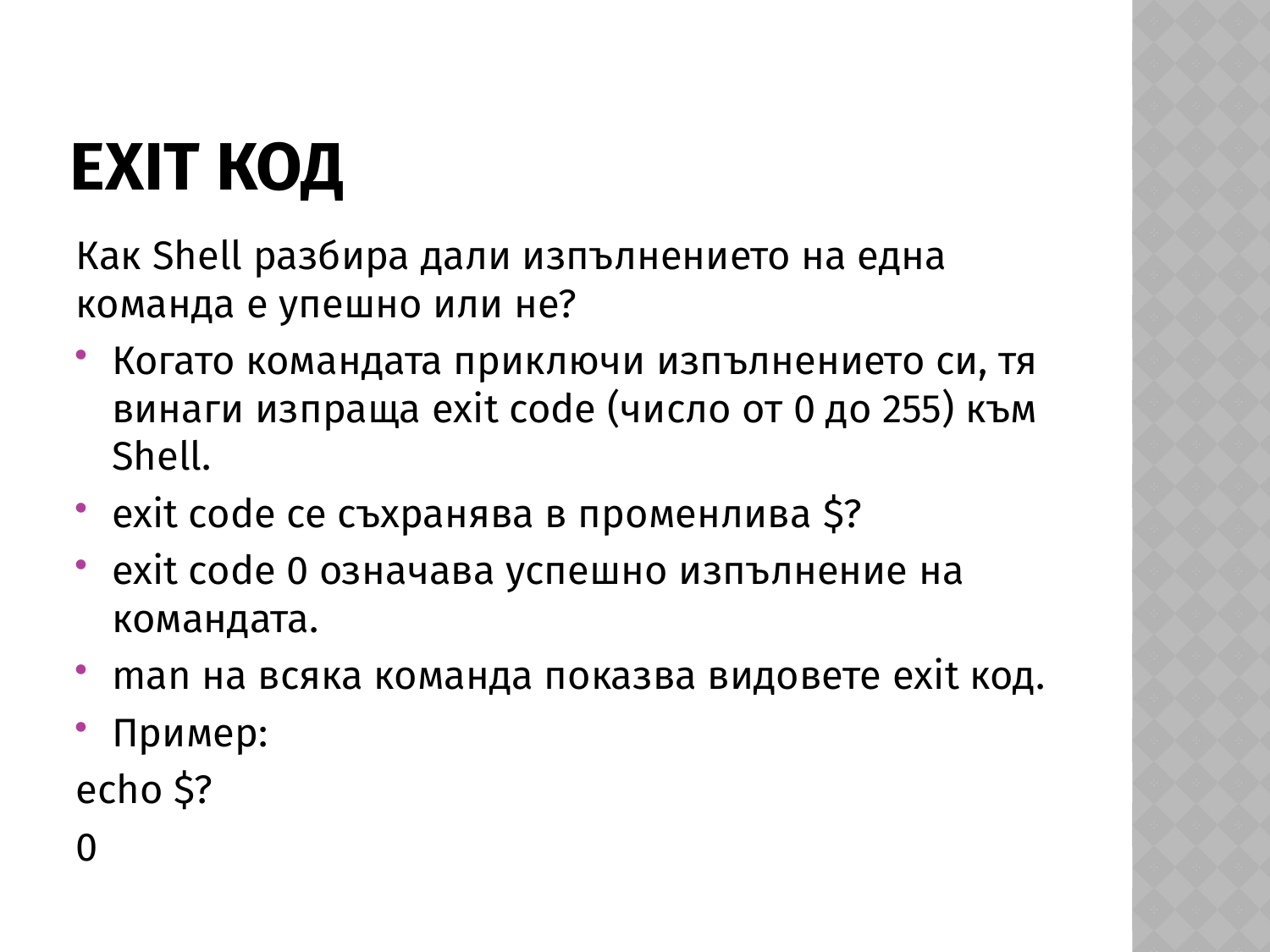

# Exit код
Как Shell разбира дали изпълнението на една команда е упешно или не?
Когато командата приключи изпълнението си, тя винаги изпраща exit code (число от 0 до 255) към Shell.
exit code се съхранява в променлива $?
exit code 0 означава успешно изпълнение на командата.
man на всяка команда показва видовете exit код.
Пример:
echo $?
0